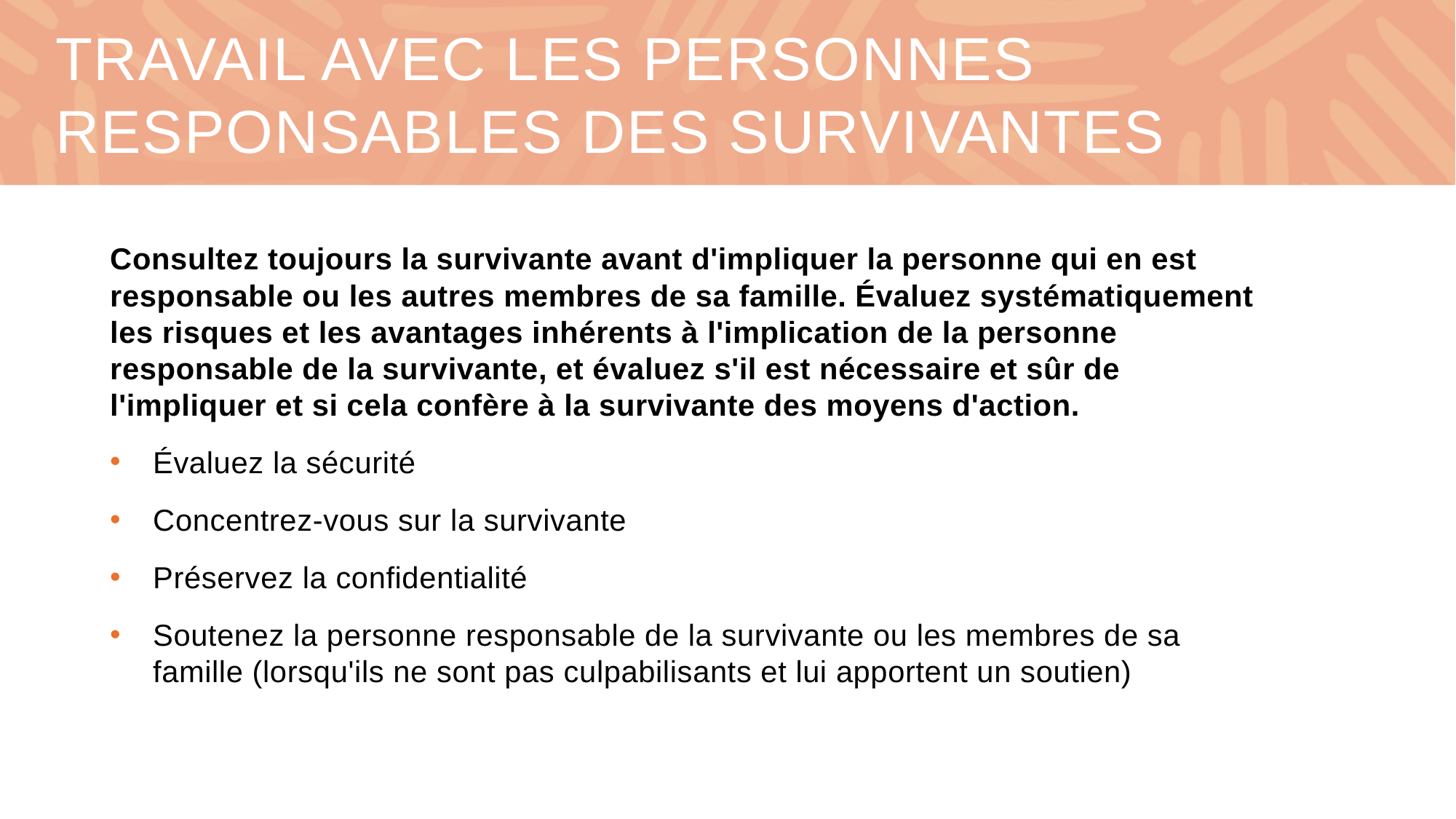

Travail avec les personnes responsables des survivantes
Consultez toujours la survivante avant d'impliquer la personne qui en est responsable ou les autres membres de sa famille. Évaluez systématiquement les risques et les avantages inhérents à l'implication de la personne responsable de la survivante, et évaluez s'il est nécessaire et sûr de l'impliquer et si cela confère à la survivante des moyens d'action.
Évaluez la sécurité
Concentrez-vous sur la survivante
Préservez la confidentialité
Soutenez la personne responsable de la survivante ou les membres de sa famille (lorsqu'ils ne sont pas culpabilisants et lui apportent un soutien)